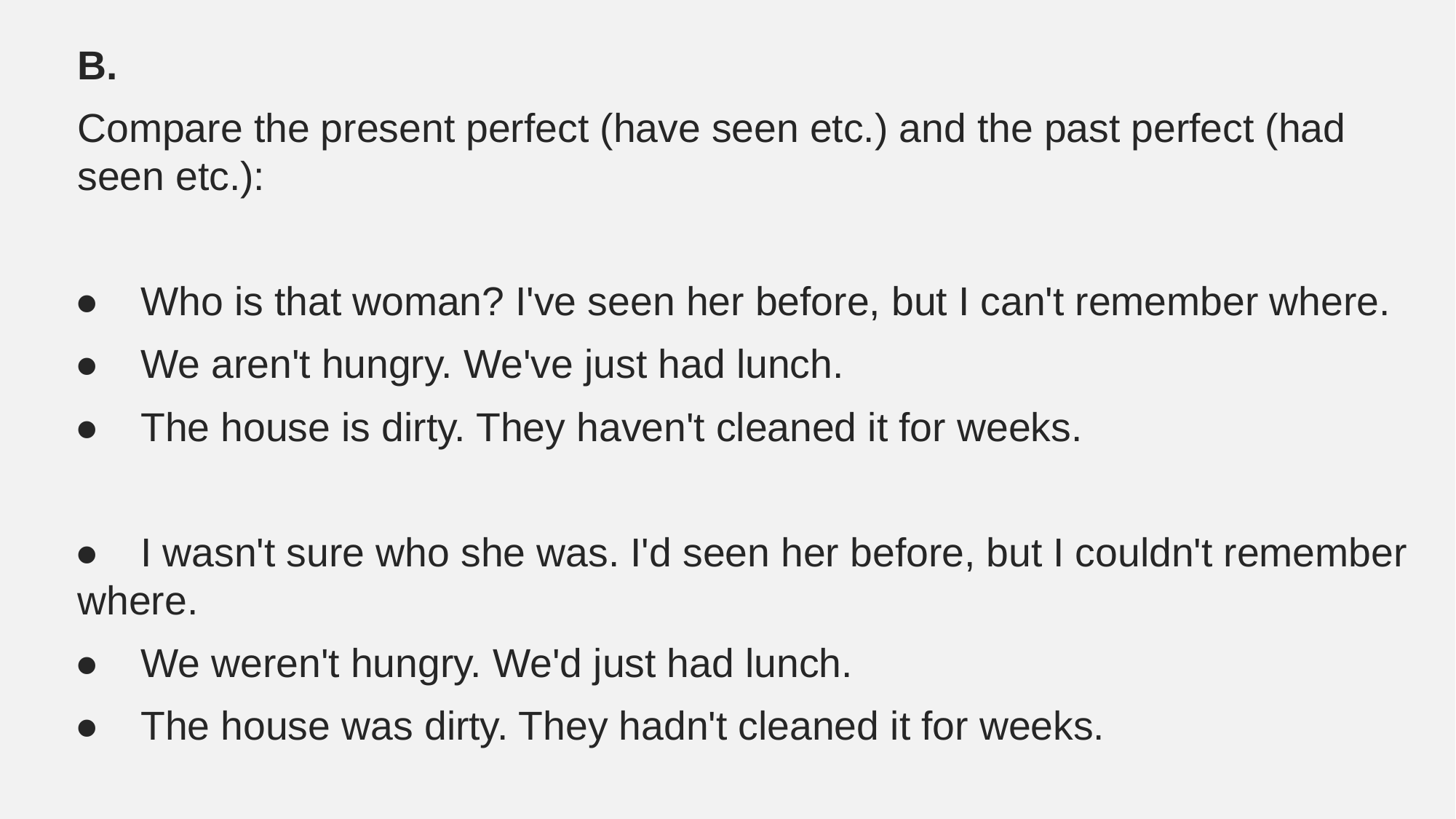

#
B.
Compare the present perfect (have seen etc.) and the past perfect (had seen etc.):

⦁    Who is that woman? I've seen her before, but I can't remember where.
⦁    We aren't hungry. We've just had lunch.
⦁    The house is dirty. They haven't cleaned it for weeks.

⦁    I wasn't sure who she was. I'd seen her before, but I couldn't remember where.
⦁    We weren't hungry. We'd just had lunch.
⦁    The house was dirty. They hadn't cleaned it for weeks.